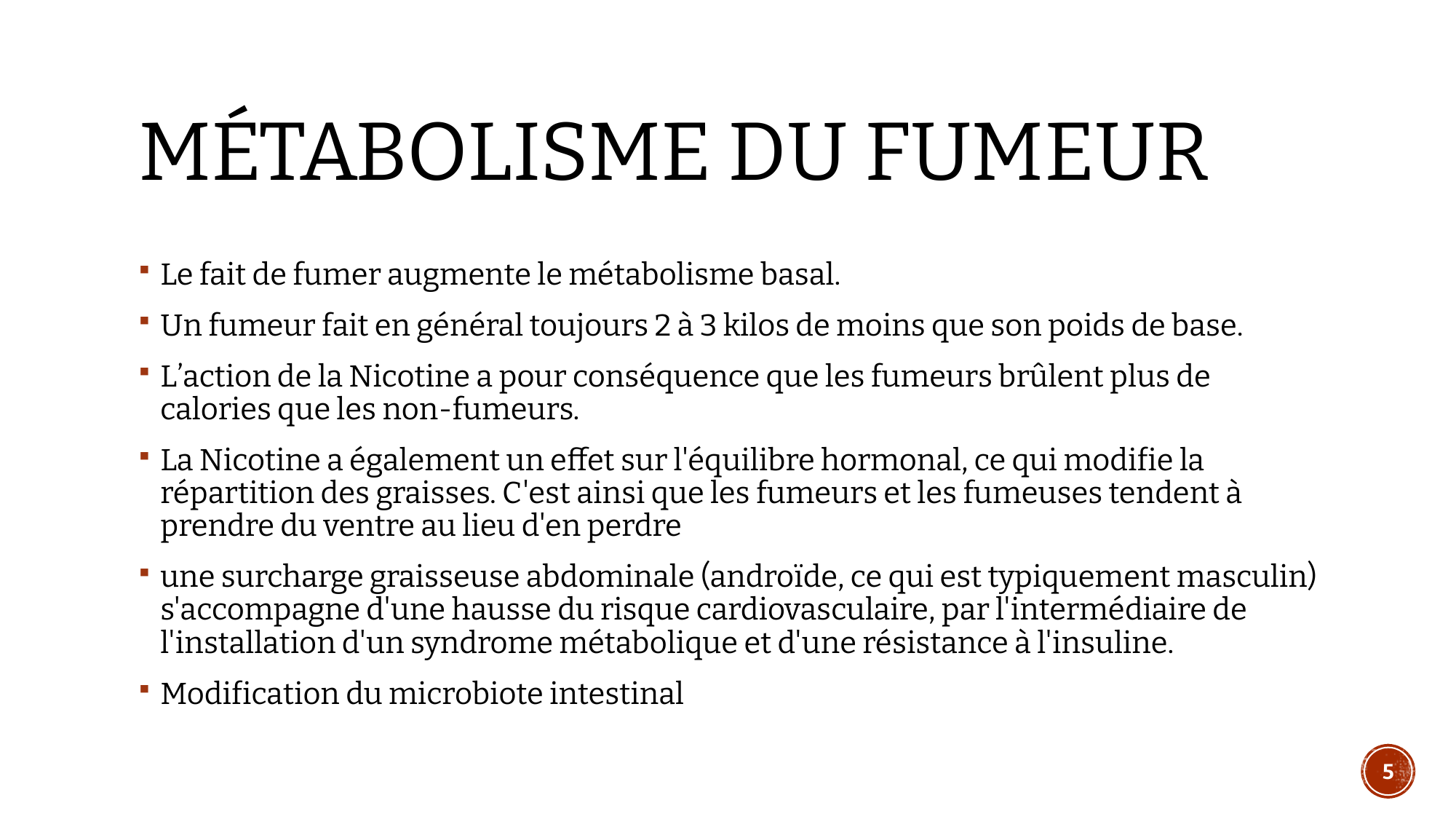

# Métabolisme du fumeur
Le fait de fumer augmente le métabolisme basal.
Un fumeur fait en général toujours 2 à 3 kilos de moins que son poids de base.
L’action de la Nicotine a pour conséquence que les fumeurs brûlent plus de calories que les non-fumeurs.
La Nicotine a également un effet sur l'équilibre hormonal, ce qui modifie la répartition des graisses. C'est ainsi que les fumeurs et les fumeuses tendent à prendre du ventre au lieu d'en perdre
une surcharge graisseuse abdominale (androïde, ce qui est typiquement masculin) s'accompagne d'une hausse du risque cardiovasculaire, par l'intermédiaire de l'installation d'un syndrome métabolique et d'une résistance à l'insuline.
Modification du microbiote intestinal
5